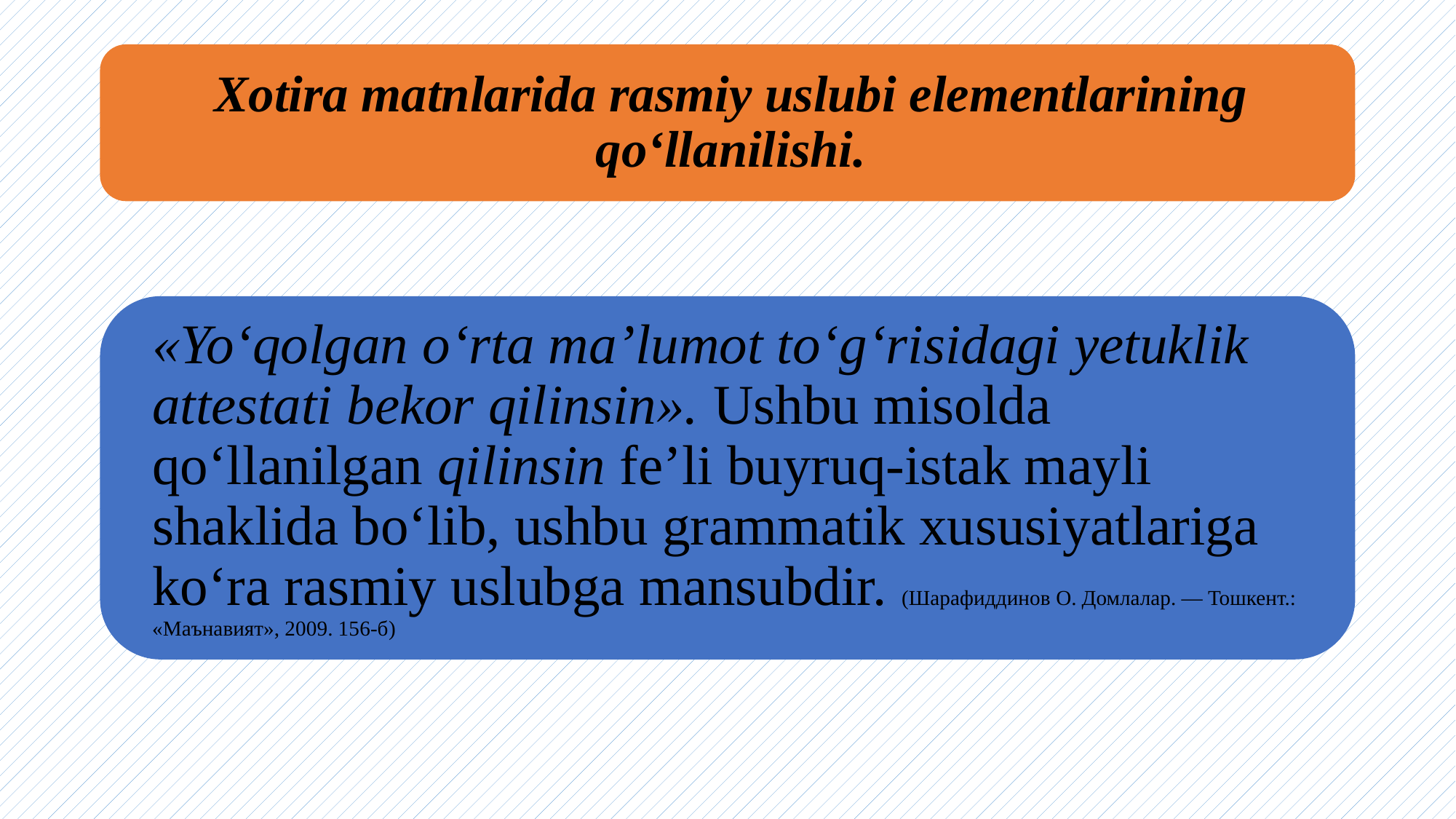

Xotira matnlarida rasmiy uslubi elementlarining qo‘llanilishi.
«Yo‘qolgan o‘rta ma’lumot to‘g‘risidagi yetuklik attestati bekor qilinsin». Ushbu misolda qo‘llanilgan qilinsin fe’li buyruq-istak mayli shaklida bo‘lib, ushbu grammatik xususiyatlariga ko‘ra rasmiy uslubga mansubdir. (Шарафиддинов О. Домлалар. — Тошкент.: «Маънавият», 2009. 156-б)